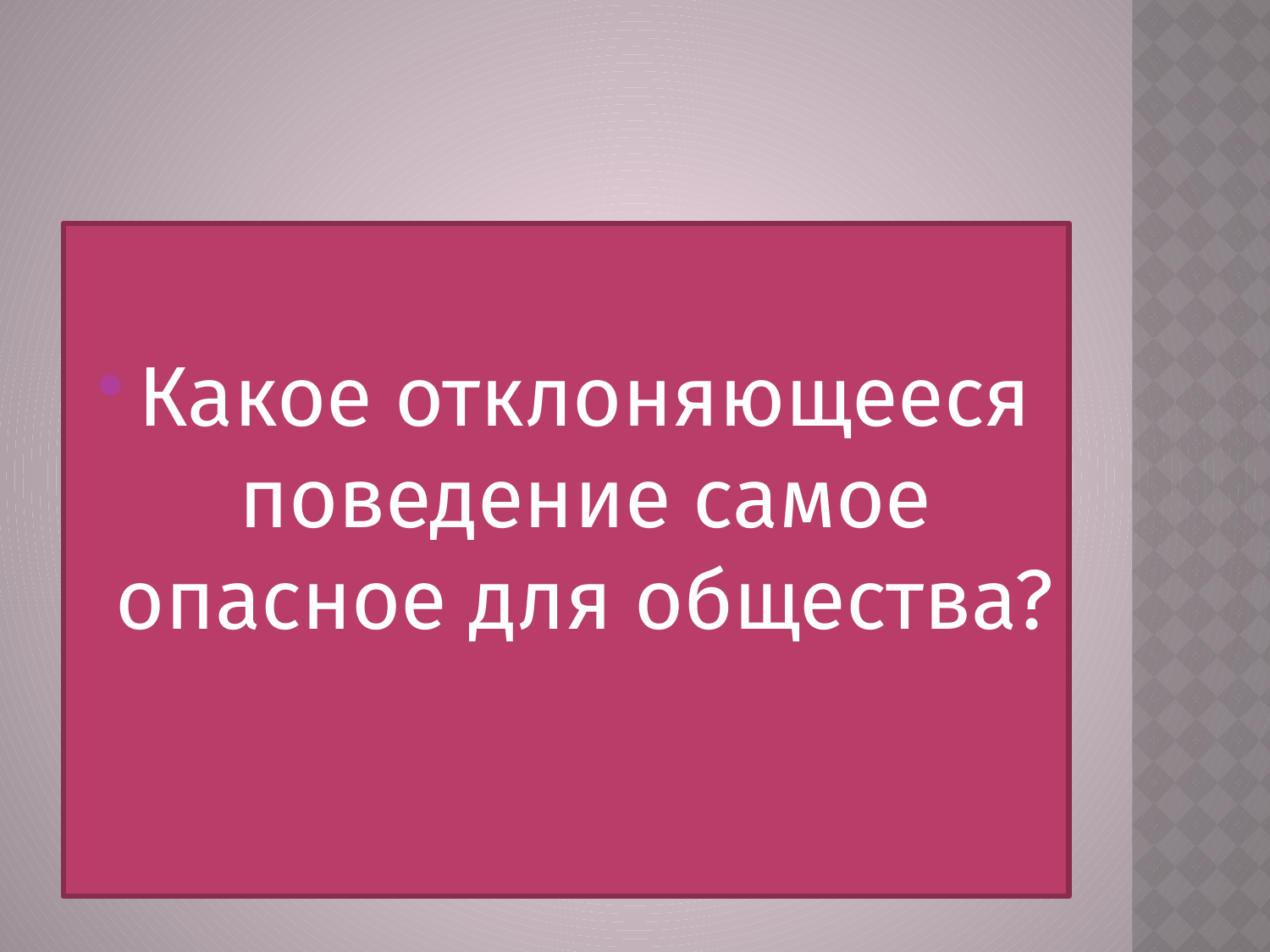

#

Какое отклоняющееся поведение самое опасное для общества?